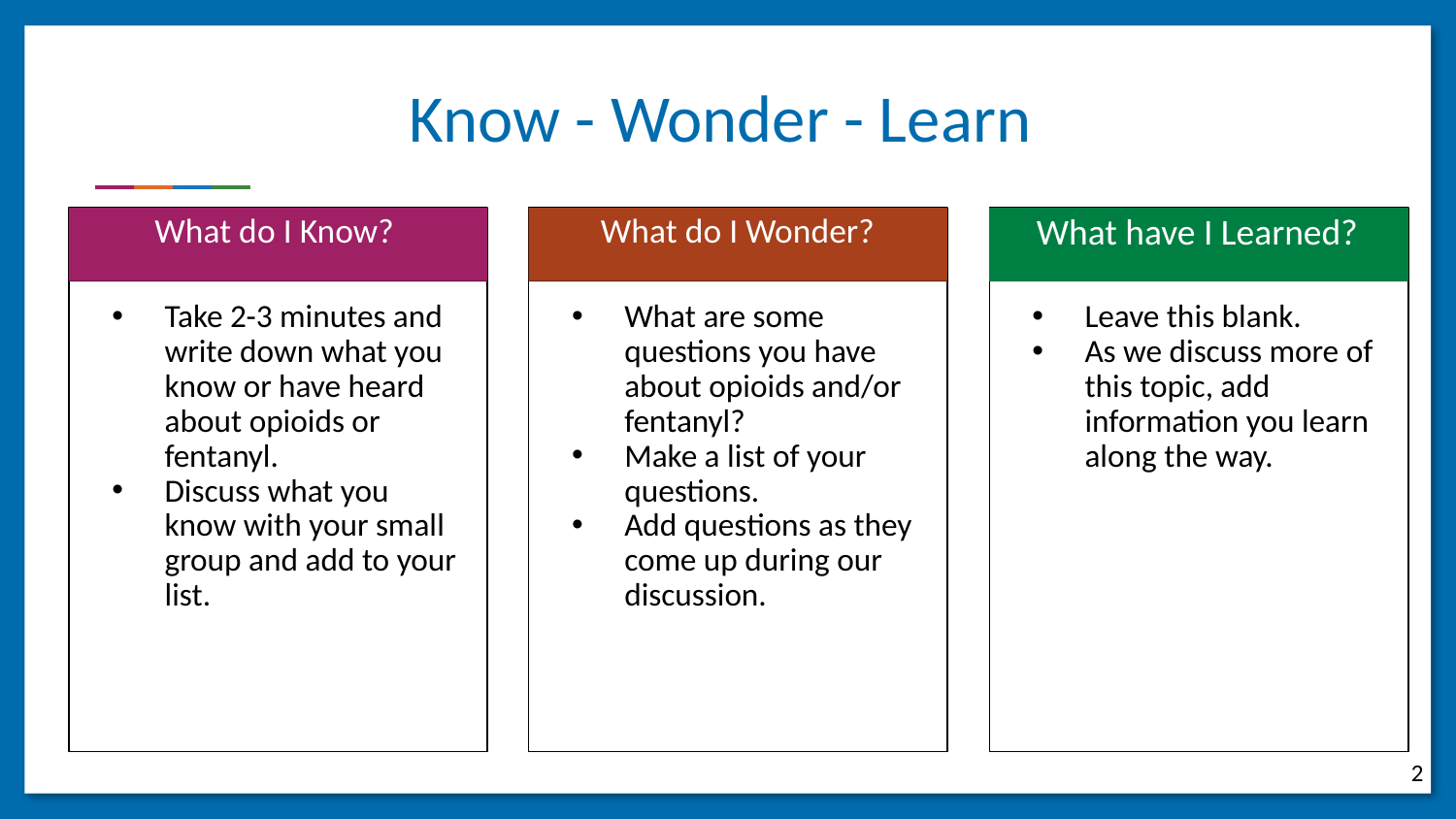

# Know - Wonder - Learn

What do I Know?

What do I Wonder?

What have I Learned?
Take 2-3 minutes and write down what you know or have heard about opioids or fentanyl.
Discuss what you know with your small group and add to your list.
What are some questions you have about opioids and/or fentanyl?
Make a list of your questions.
Add questions as they come up during our discussion.
Leave this blank.
As we discuss more of this topic, add information you learn along the way.
2